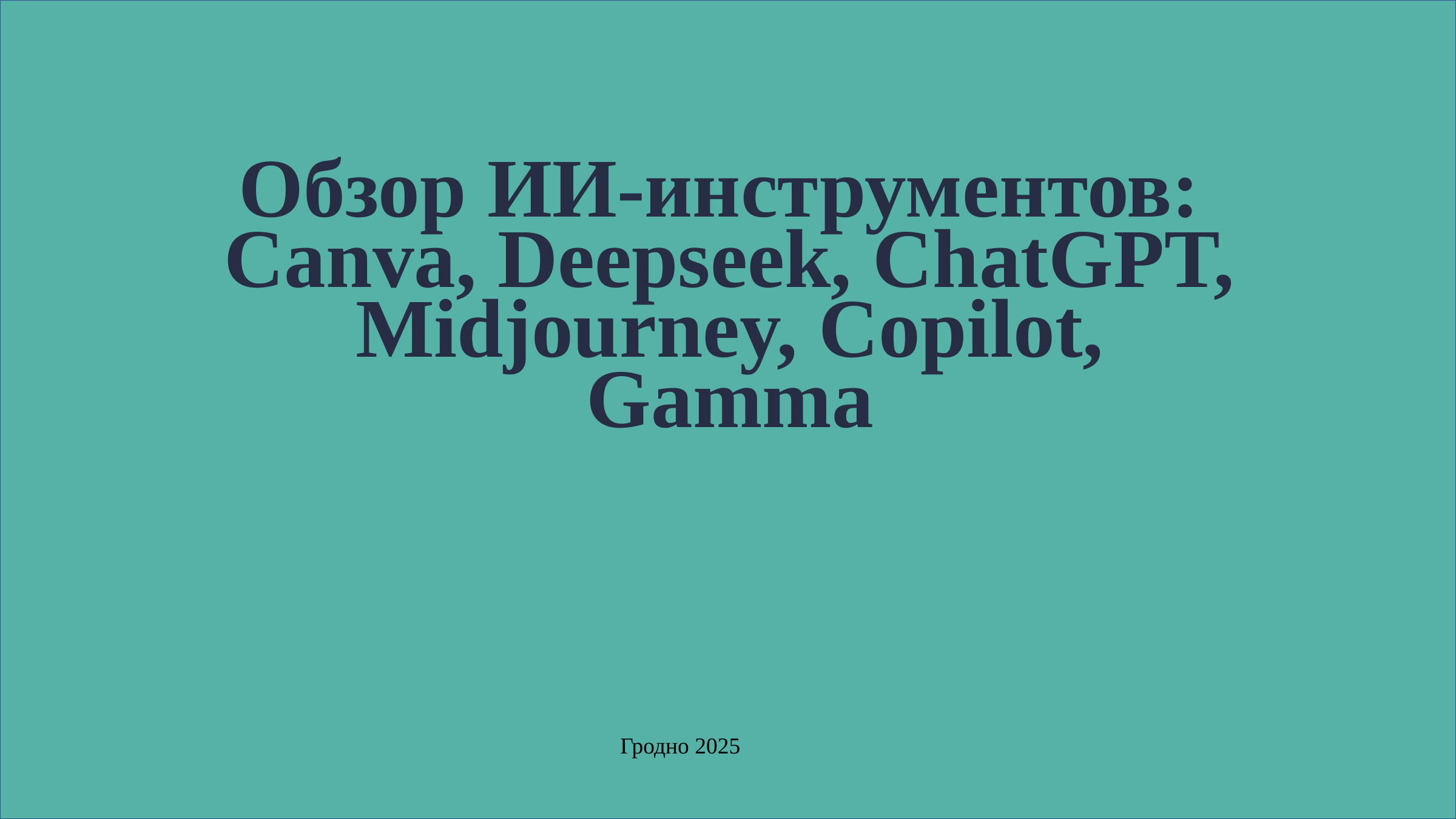

Обзор ИИ-инструментов:
Canva, Deepseek, ChatGPT, Midjourney, Copilot, Gamma
Гродно 2025